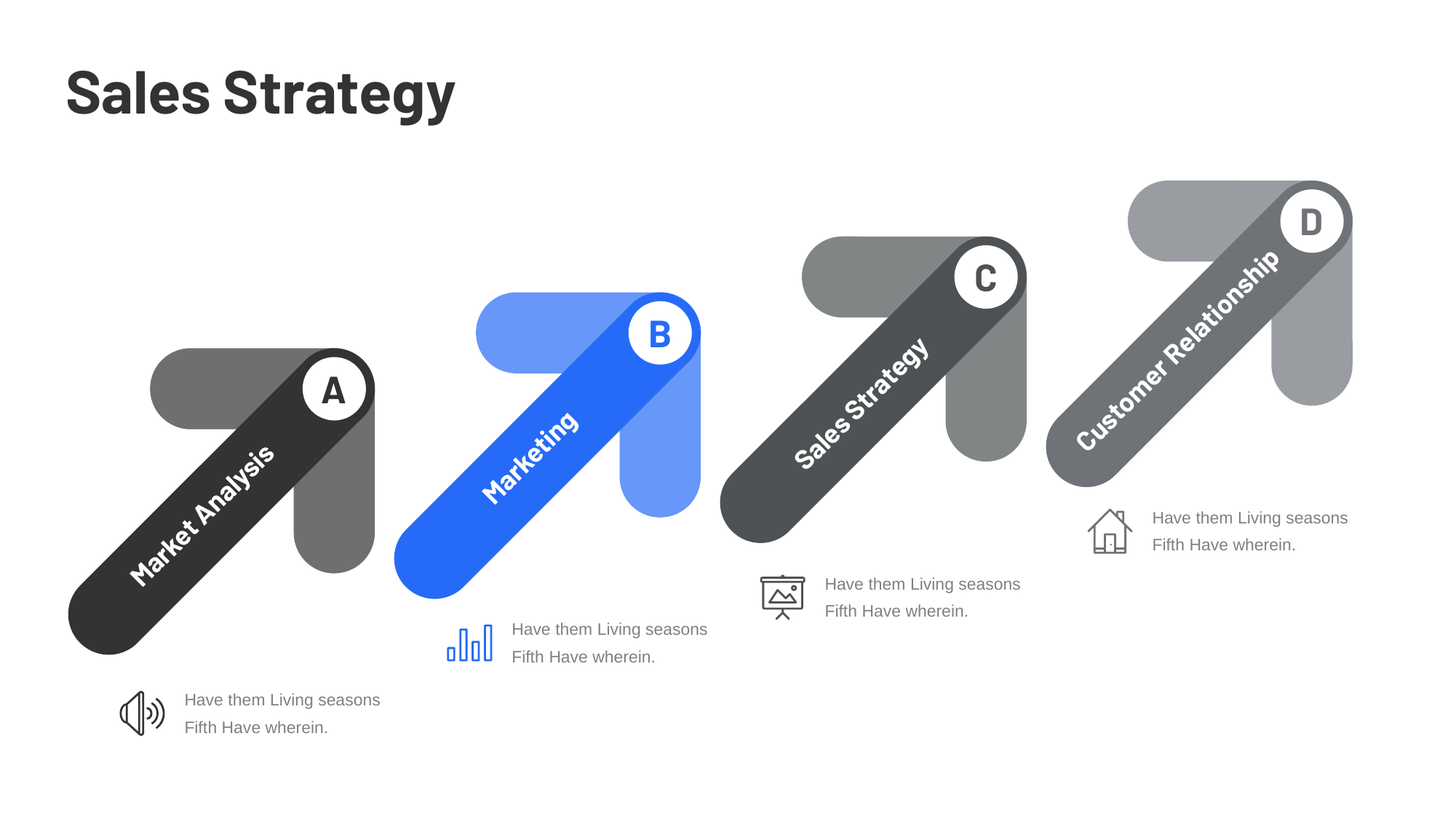

Sales Strategy

D

C

B

Customer Relationship

A

Sales Strategy

Marketing

Market Analysis
Have them Living seasons Fifth Have wherein.

Have them Living seasons Fifth Have wherein.

Have them Living seasons Fifth Have wherein.

Have them Living seasons Fifth Have wherein.